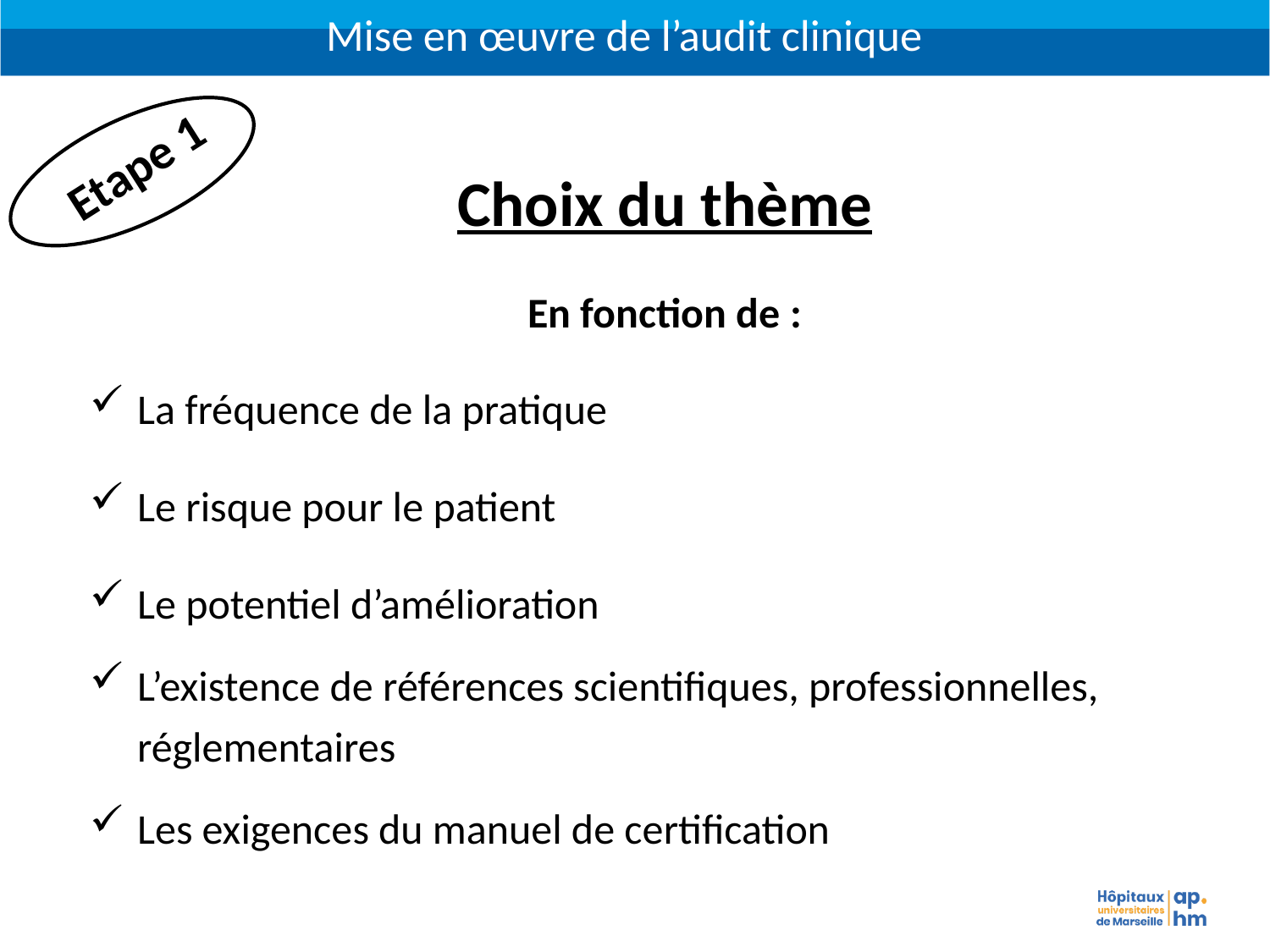

Mise en œuvre de l’audit clinique

Choix du thème
En fonction de :
La fréquence de la pratique
Le risque pour le patient
Le potentiel d’amélioration
L’existence de références scientifiques, professionnelles, réglementaires
Les exigences du manuel de certification

Etape 1